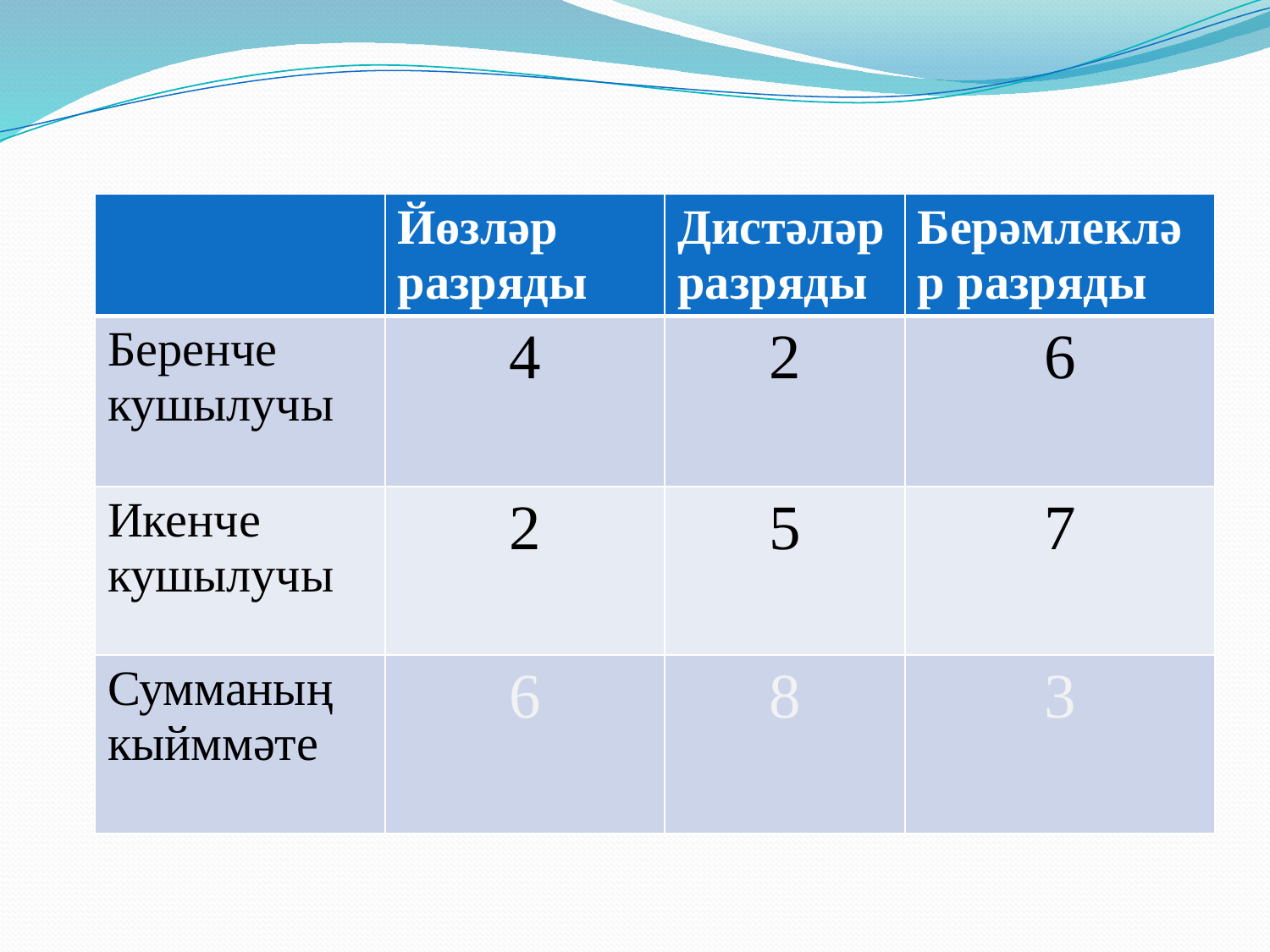

|  | Йөзләр разряды | Дистәләр разряды | Берәмлекләр разряды |
| --- | --- | --- | --- |
| Беренче кушылучы | 4 | 2 | 6 |
| Икенче кушылучы | 2 | 5 | 7 |
| Сумманың кыйммәте | 6 | 8 | 3 |